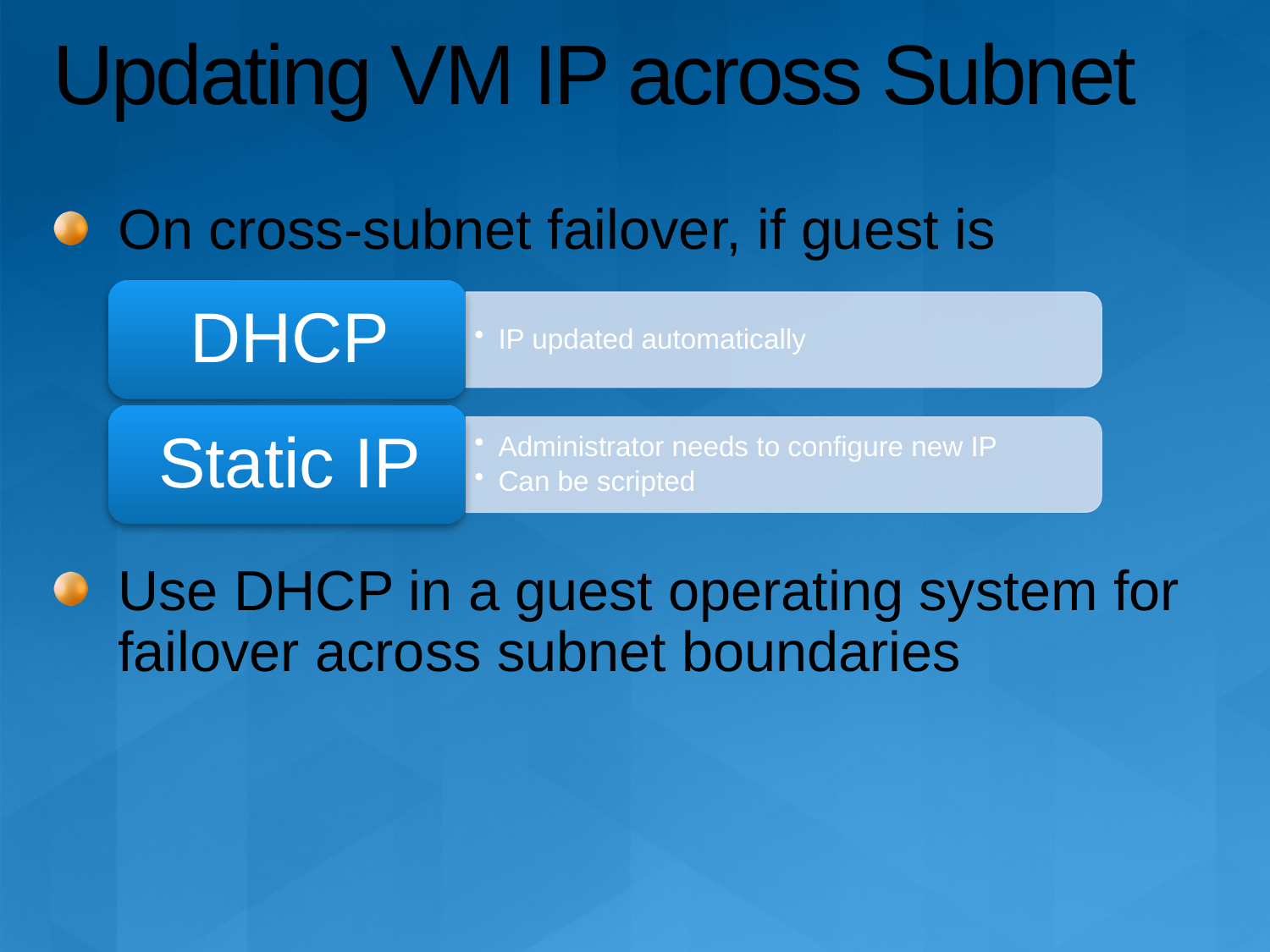

# Updating VM IP across Subnet
On cross-subnet failover, if guest is

Use DHCP in a guest operating system for failover across subnet boundaries
IP updated automatically
DHCP
Administrator needs to configure new IP
Can be scripted
Static IP